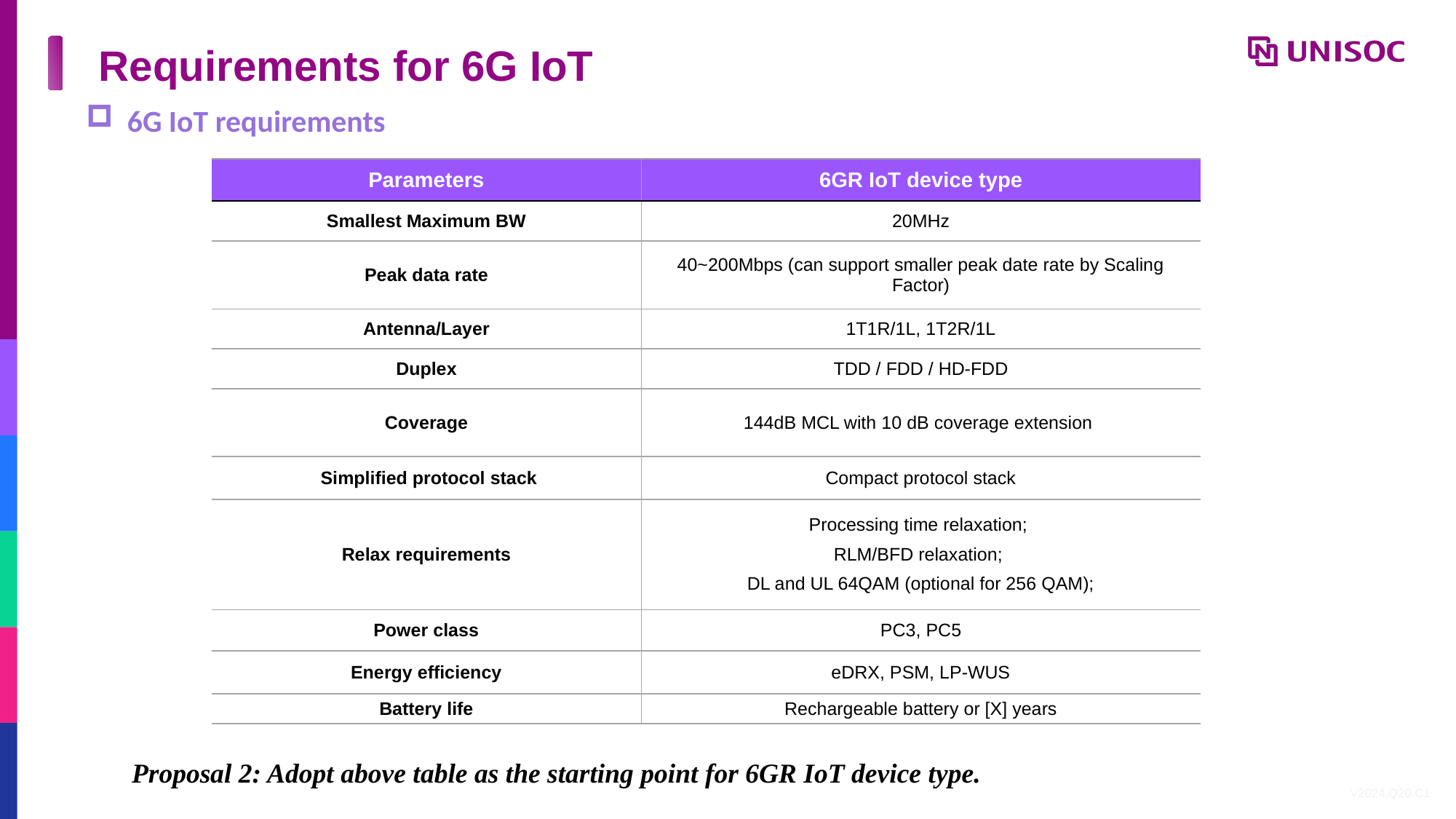

Requirements for 6G IoT
 6G IoT requirements
| Parameters | 6GR IoT device type |
| --- | --- |
| Smallest Maximum BW | 20MHz |
| Peak data rate | 40~200Mbps (can support smaller peak date rate by Scaling Factor) |
| Antenna/Layer | 1T1R/1L, 1T2R/1L |
| Duplex | TDD / FDD / HD-FDD |
| Coverage | 144dB MCL with 10 dB coverage extension |
| Simplified protocol stack | Compact protocol stack |
| Relax requirements | Processing time relaxation; RLM/BFD relaxation; DL and UL 64QAM (optional for 256 QAM); |
| Power class | PC3, PC5 |
| Energy efficiency | eDRX, PSM, LP-WUS |
| Battery life | Rechargeable battery or [X] years |
Proposal 2: Adopt above table as the starting point for 6GR IoT device type.